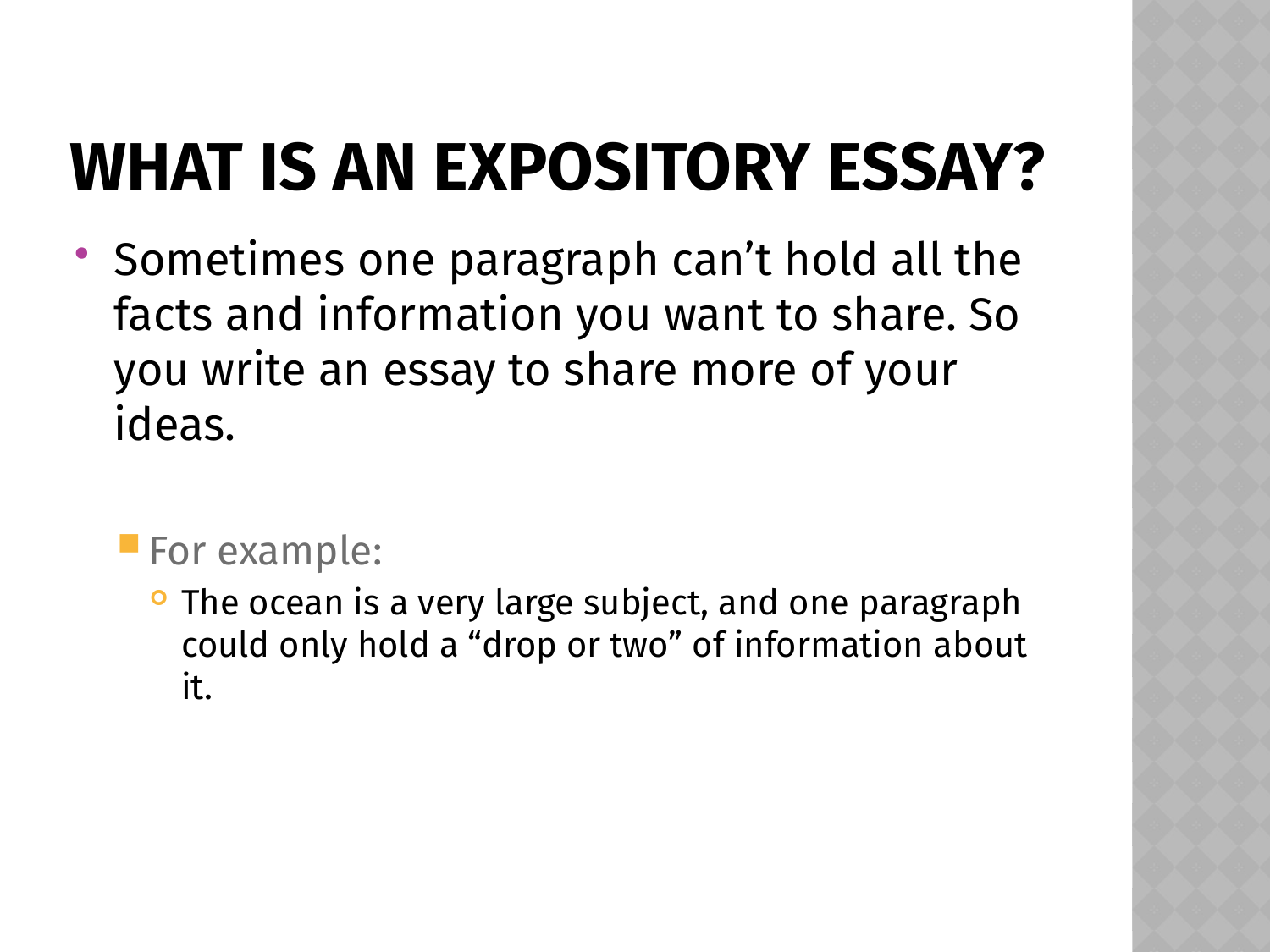

# What is an expository essay?
Sometimes one paragraph can’t hold all the facts and information you want to share. So you write an essay to share more of your ideas.

For example:
The ocean is a very large subject, and one paragraph could only hold a “drop or two” of information about it.